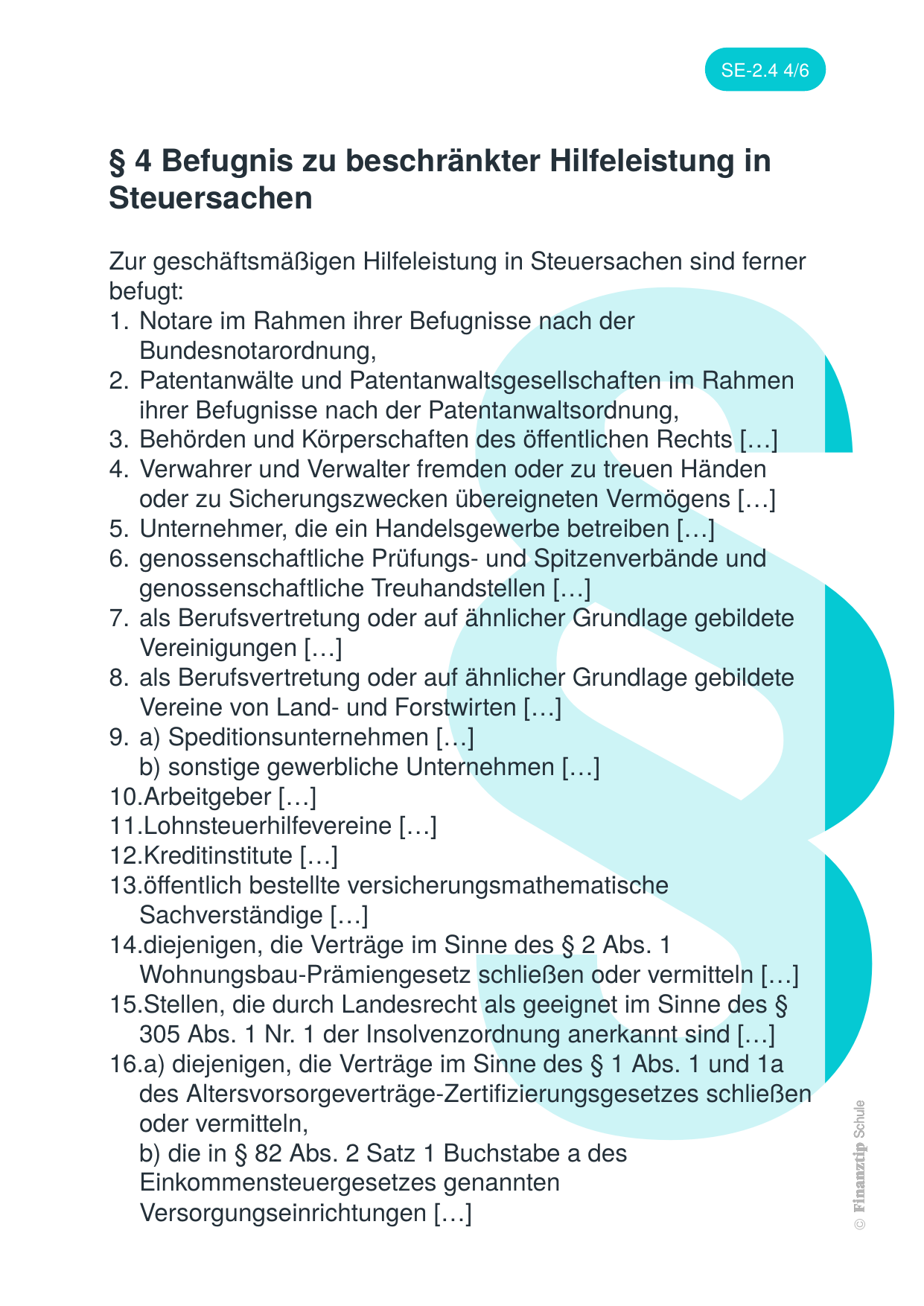

§ 4 Befugnis zu beschränkter Hilfeleistung in Steuersachen

Zur geschäftsmäßigen Hilfeleistung in Steuersachen sind ferner befugt:
Notare im Rahmen ihrer Befugnisse nach der Bundesnotarordnung,
Patentanwälte und Patentanwaltsgesellschaften im Rahmen ihrer Befugnisse nach der Patentanwaltsordnung,
Behörden und Körperschaften des öffentlichen Rechts […]
Verwahrer und Verwalter fremden oder zu treuen Händen oder zu Sicherungszwecken übereigneten Vermögens […]
Unternehmer, die ein Handelsgewerbe betreiben […]
genossenschaftliche Prüfungs- und Spitzenverbände und genossenschaftliche Treuhandstellen […]
als Berufsvertretung oder auf ähnlicher Grundlage gebildete Vereinigungen […]
als Berufsvertretung oder auf ähnlicher Grundlage gebildete Vereine von Land- und Forstwirten […]
a) Speditionsunternehmen […]
b) sonstige gewerbliche Unternehmen […]
Arbeitgeber […]
Lohnsteuerhilfevereine […]
Kreditinstitute […]
öffentlich bestellte versicherungsmathematische Sachverständige […]
diejenigen, die Verträge im Sinne des § 2 Abs. 1 Wohnungsbau-Prämiengesetz schließen oder vermitteln […]
Stellen, die durch Landesrecht als geeignet im Sinne des § 305 Abs. 1 Nr. 1 der Insolvenzordnung anerkannt sind […]
a) diejenigen, die Verträge im Sinne des § 1 Abs. 1 und 1a des Altersvorsorgeverträge-Zertifizierungsgesetzes schließen oder vermitteln,
b) die in § 82 Abs. 2 Satz 1 Buchstabe a des Einkommensteuergesetzes genannten Versorgungseinrichtungen […]